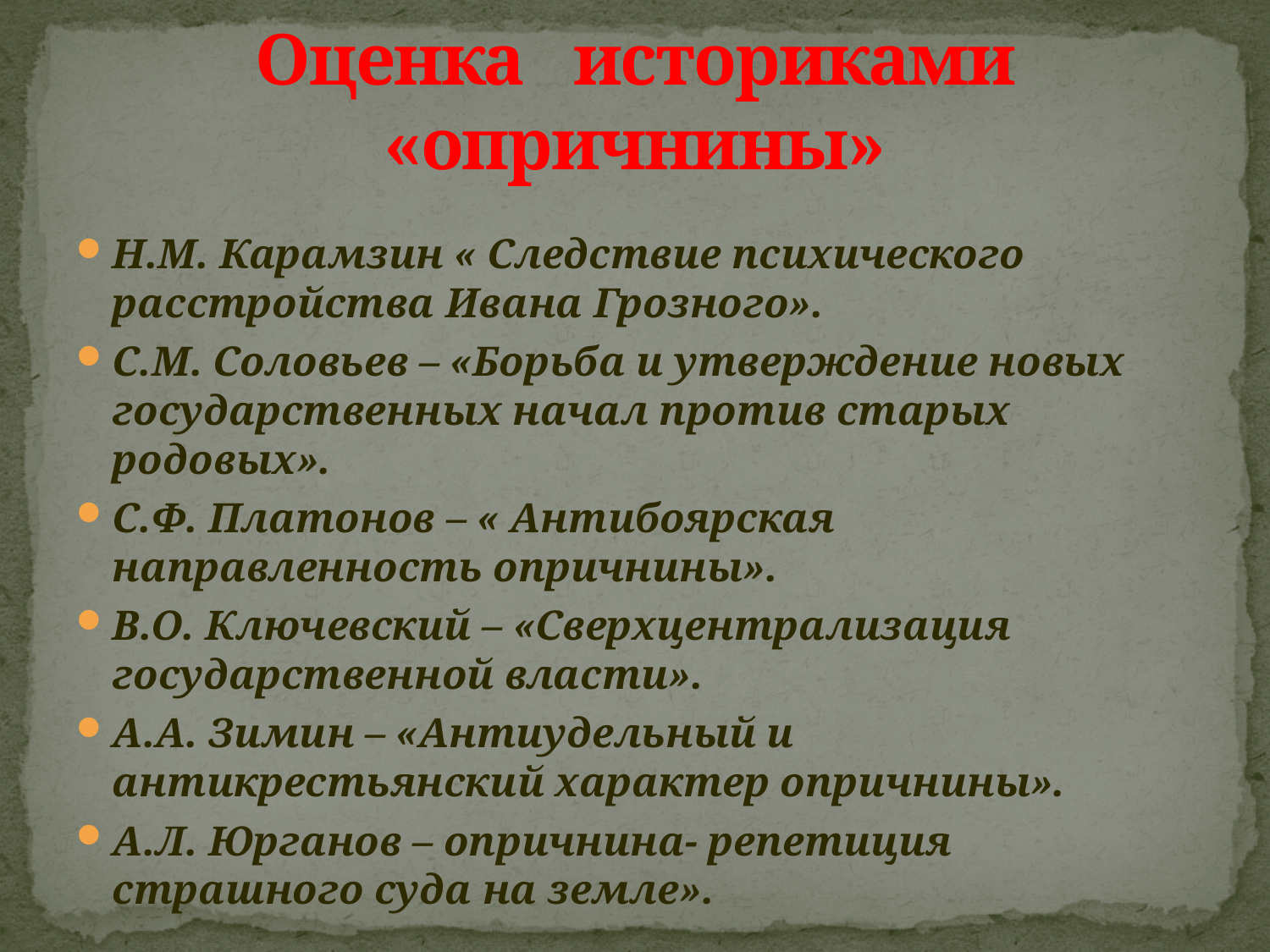

# Оценка   историками «опричнины»
Н.М. Карамзин « Следствие психического расстройства Ивана Грозного».
С.М. Соловьев – «Борьба и утверждение новых государственных начал против старых родовых».
С.Ф. Платонов – « Антибоярская направленность опричнины».
В.О. Ключевский – «Сверхцентрализация государственной власти».
А.А. Зимин – «Антиудельный и антикрестьянский характер опричнины».
А.Л. Юрганов – опричнина- репетиция страшного суда на земле».